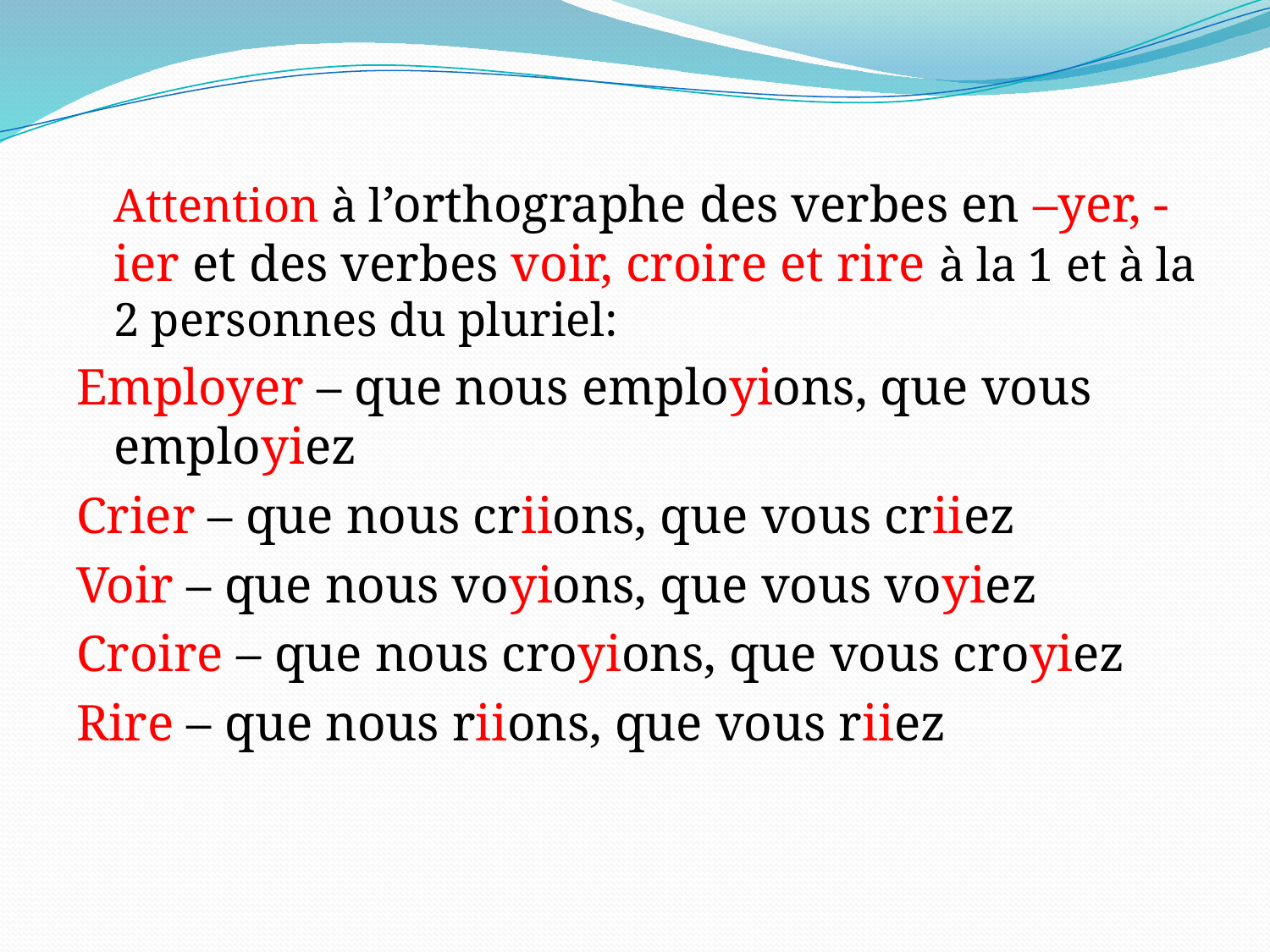

Attention à l’orthographe des verbes en –yer, -ier et des verbes voir, croire et rire à la 1 et à la 2 personnes du pluriel:
Employer – que nous employions, que vous employiez
Crier – que nous criions, que vous criiez
Voir – que nous voyions, que vous voyiez
Croire – que nous croyions, que vous croyiez
Rire – que nous riions, que vous riiez